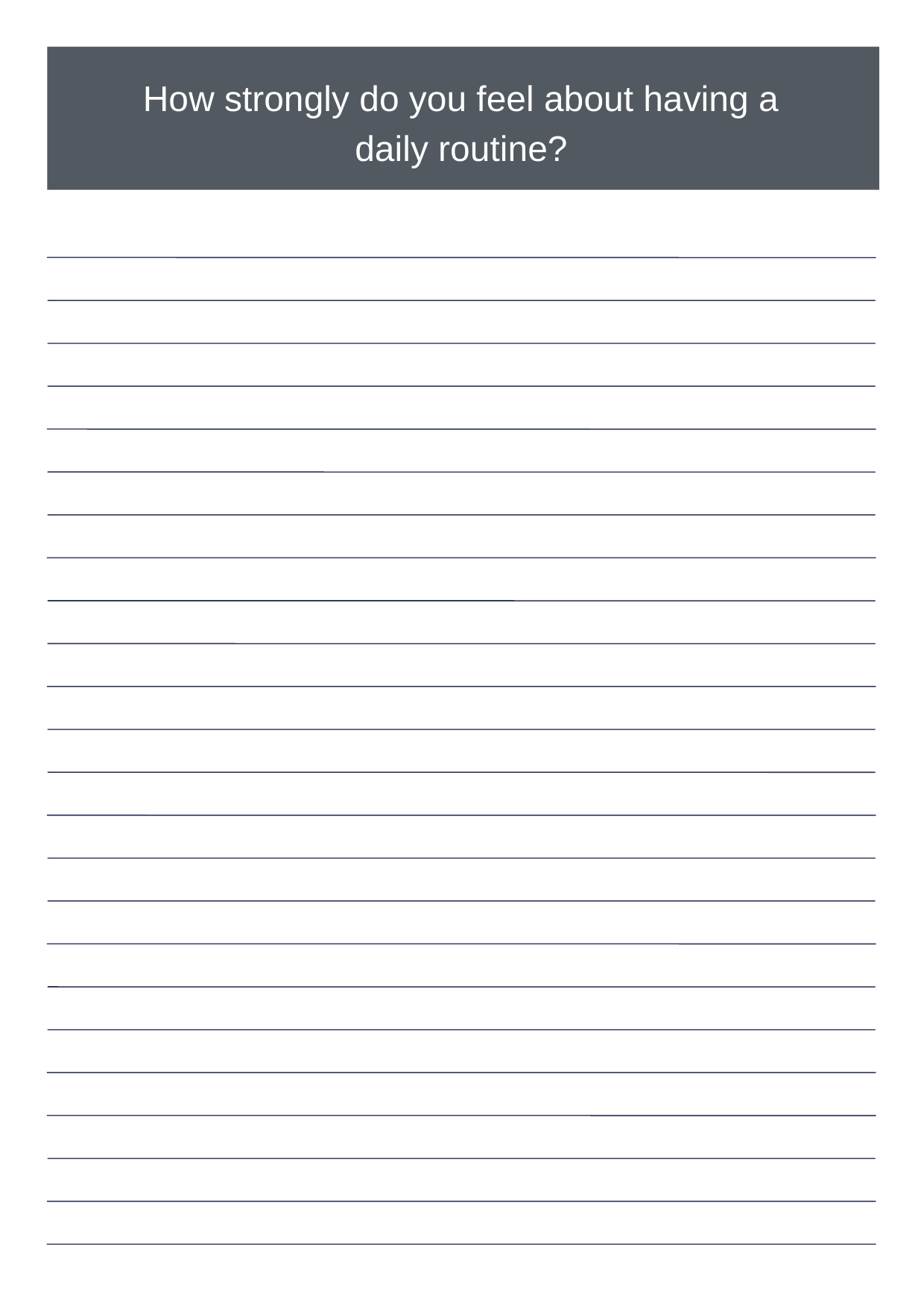

How strongly do you feel about having a daily routine?